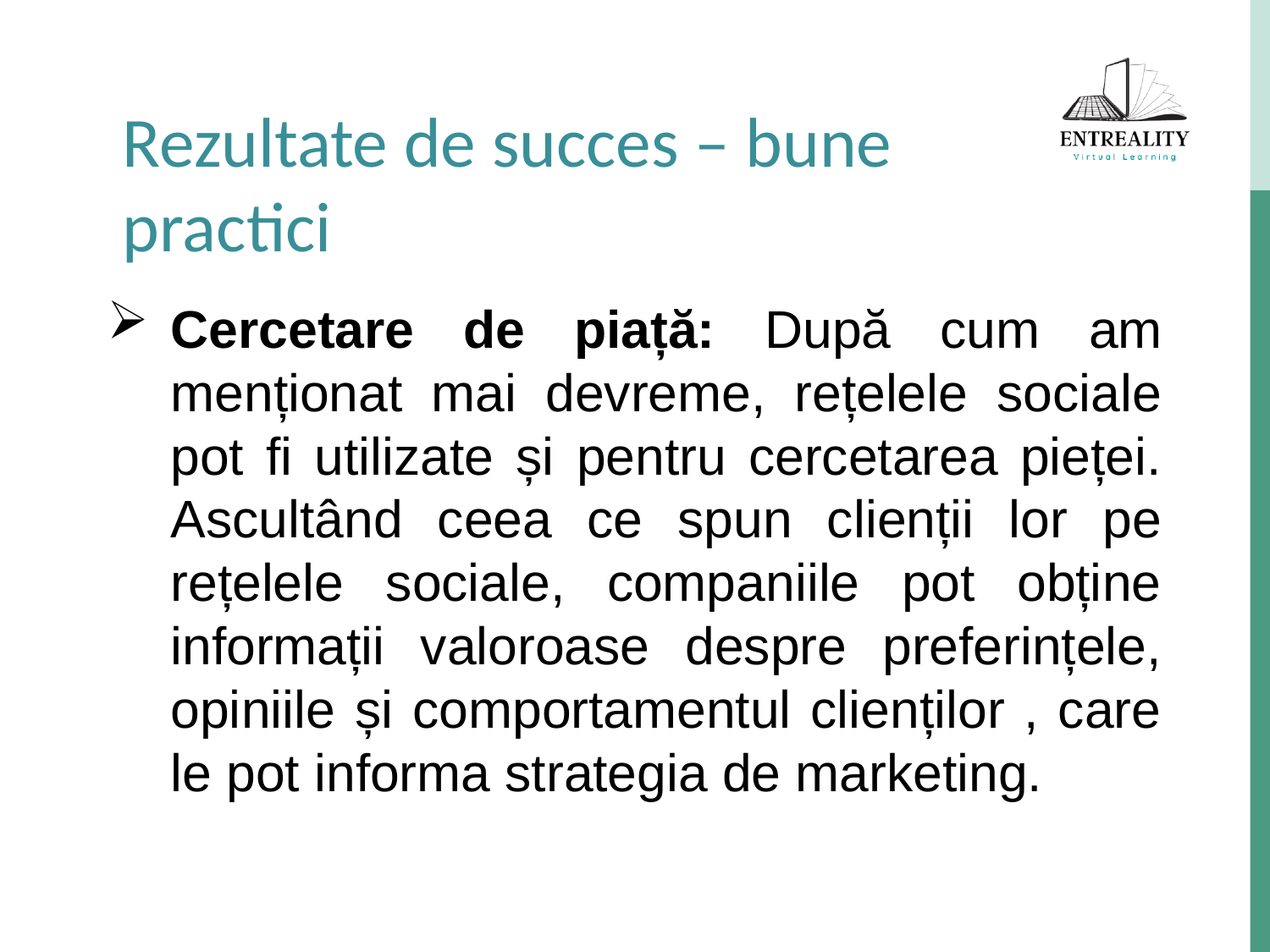

Rezultate de succes – bune practici
Cercetare de piață: După cum am menționat mai devreme, rețelele sociale pot fi utilizate și pentru cercetarea pieței. Ascultând ceea ce spun clienții lor pe rețelele sociale, companiile pot obține informații valoroase despre preferințele, opiniile și comportamentul clienților , care le pot informa strategia de marketing.